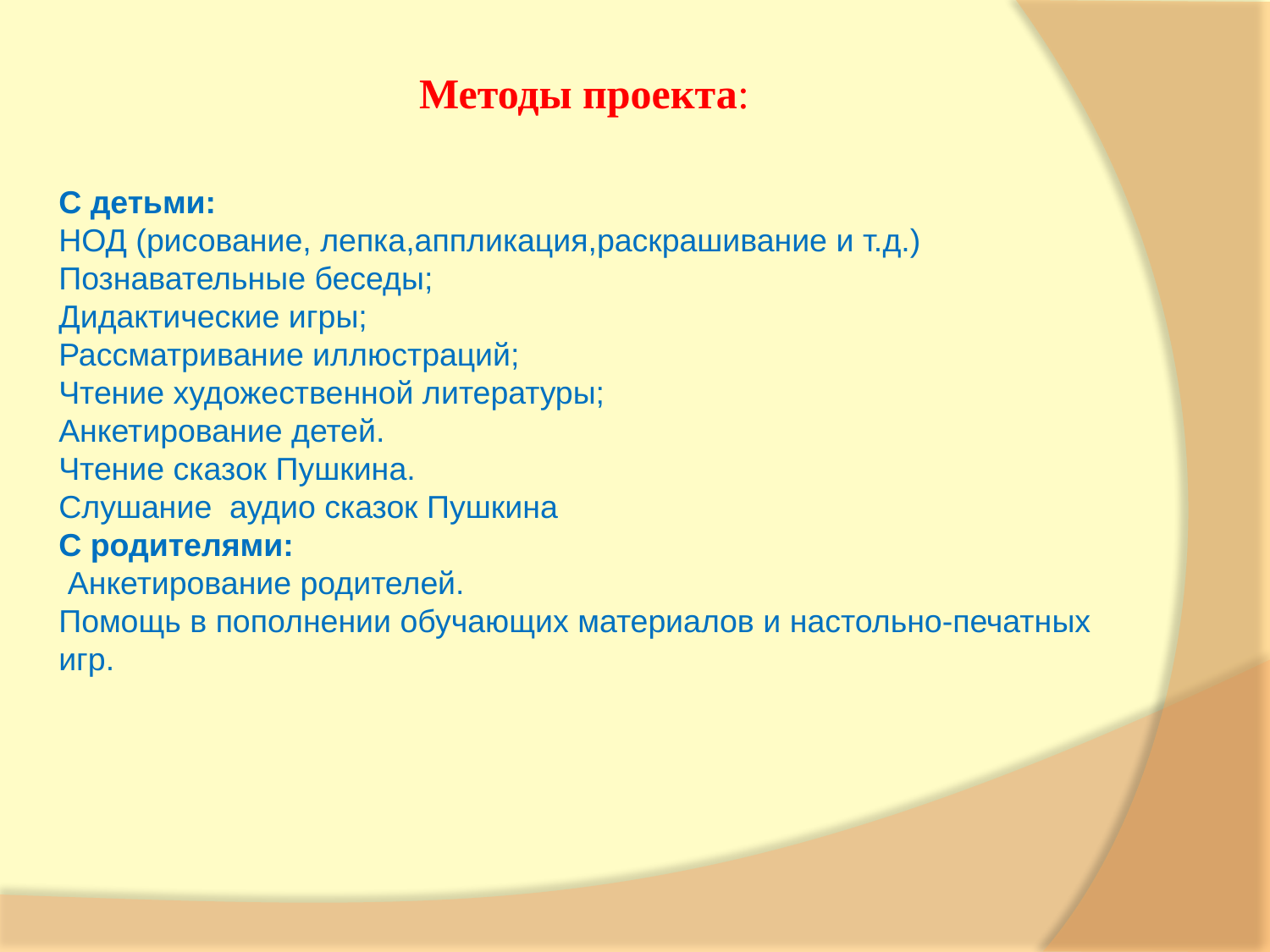

# Методы проекта:
С детьми:
НОД (рисование, лепка,аппликация,раскрашивание и т.д.)
Познавательные беседы;
Дидактические игры;
Рассматривание иллюстраций;
Чтение художественной литературы;
Анкетирование детей.
Чтение сказок Пушкина.
Слушание  аудио сказок Пушкина
С родителями:
 Анкетирование родителей. 
Помощь в пополнении обучающих материалов и настольно-печатных игр.